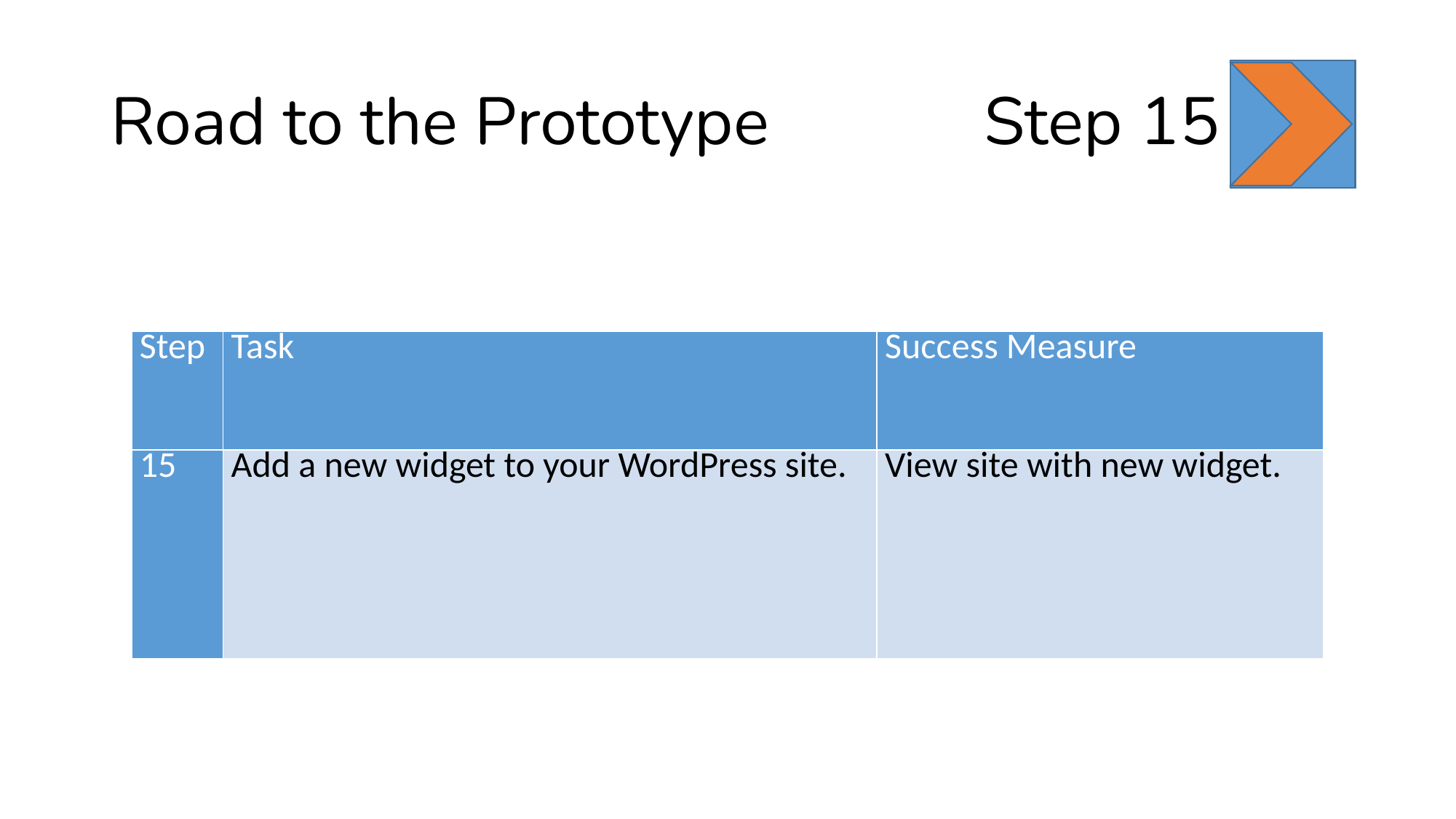

# Road to the Prototype		Step 15

| Step | Task | Success Measure |
| --- | --- | --- |
| 15 | Add a new widget to your WordPress site. | View site with new widget. |